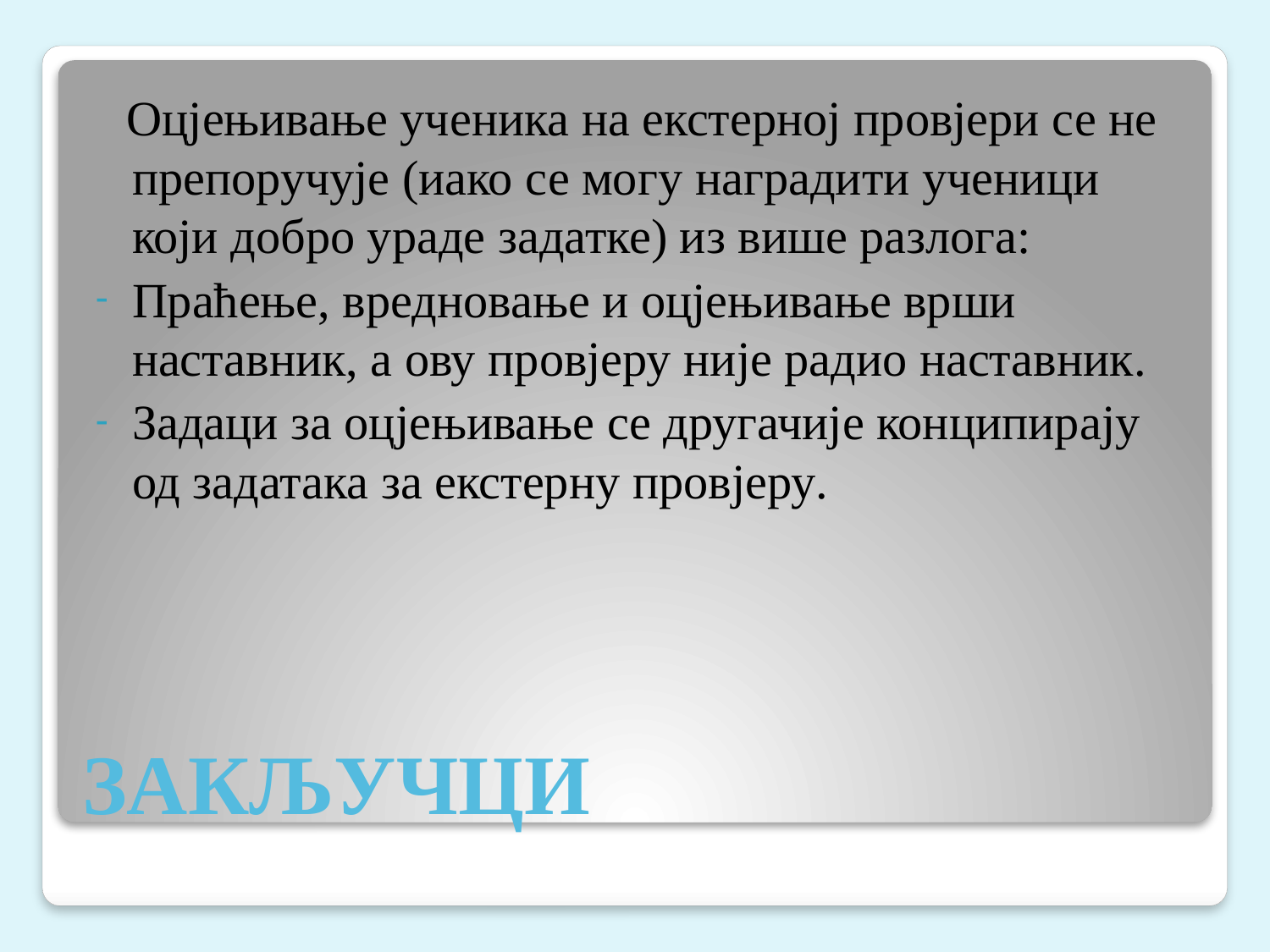

Оцјењивање ученика на екстерној провјери се не препоручује (иако се могу наградити ученици који добро ураде задатке) из више разлога:
Праћење, вредновање и оцјењивање врши наставник, а ову провјеру није радио наставник.
Задаци за оцјењивање се другачије конципирају од задатака за екстерну провјеру.

# ЗАКЉУЧЦИ